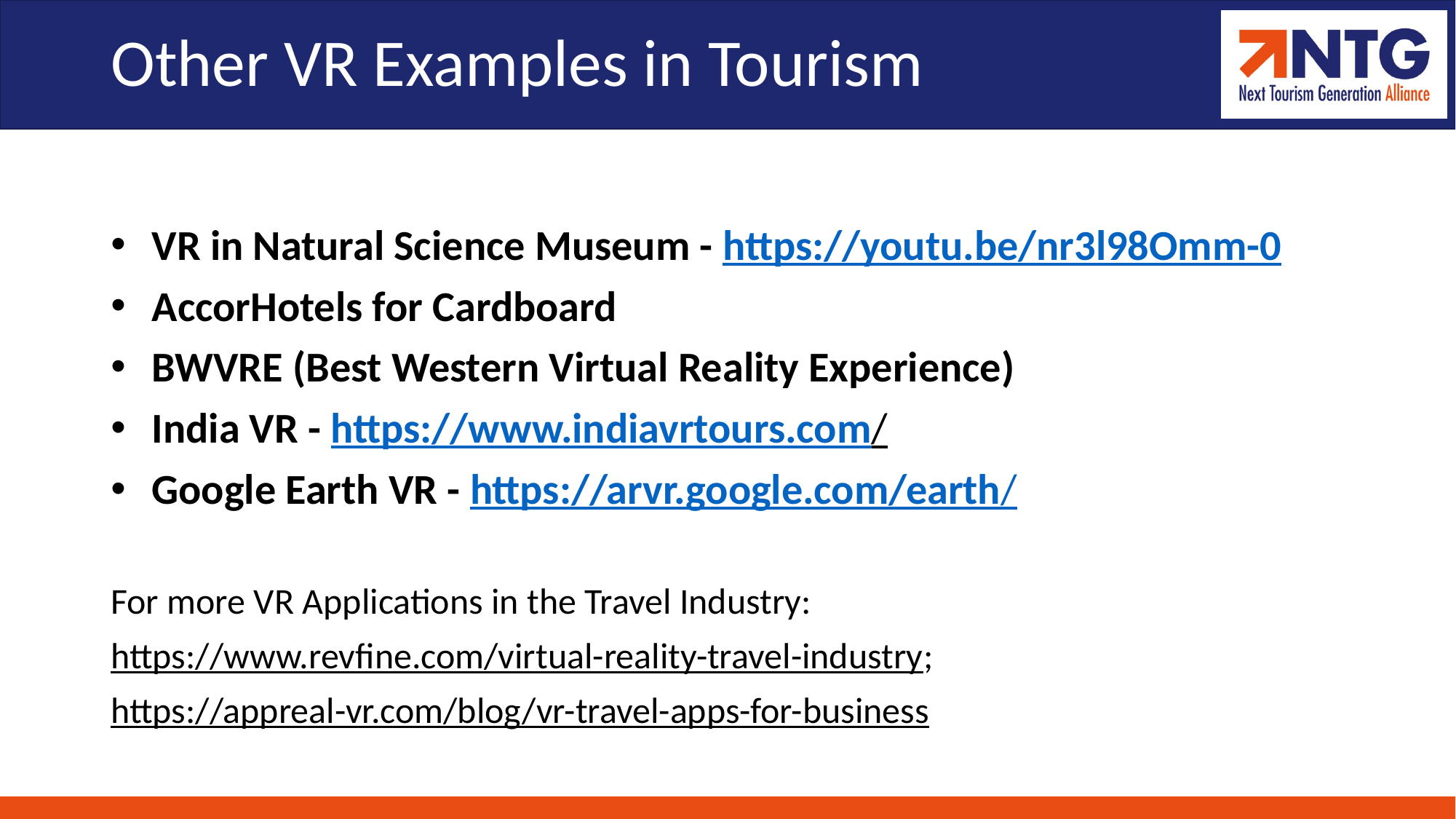

# Other VR Examples in Tourism
VR in Natural Science Museum - https://youtu.be/nr3l98Omm-0
AccorHotels for Cardboard
BWVRE (Best Western Virtual Reality Experience)
India VR - https://www.indiavrtours.com/
Google Earth VR - https://arvr.google.com/earth/

For more VR Applications in the Travel Industry:
https://www.revfine.com/virtual-reality-travel-industry;
https://appreal-vr.com/blog/vr-travel-apps-for-business